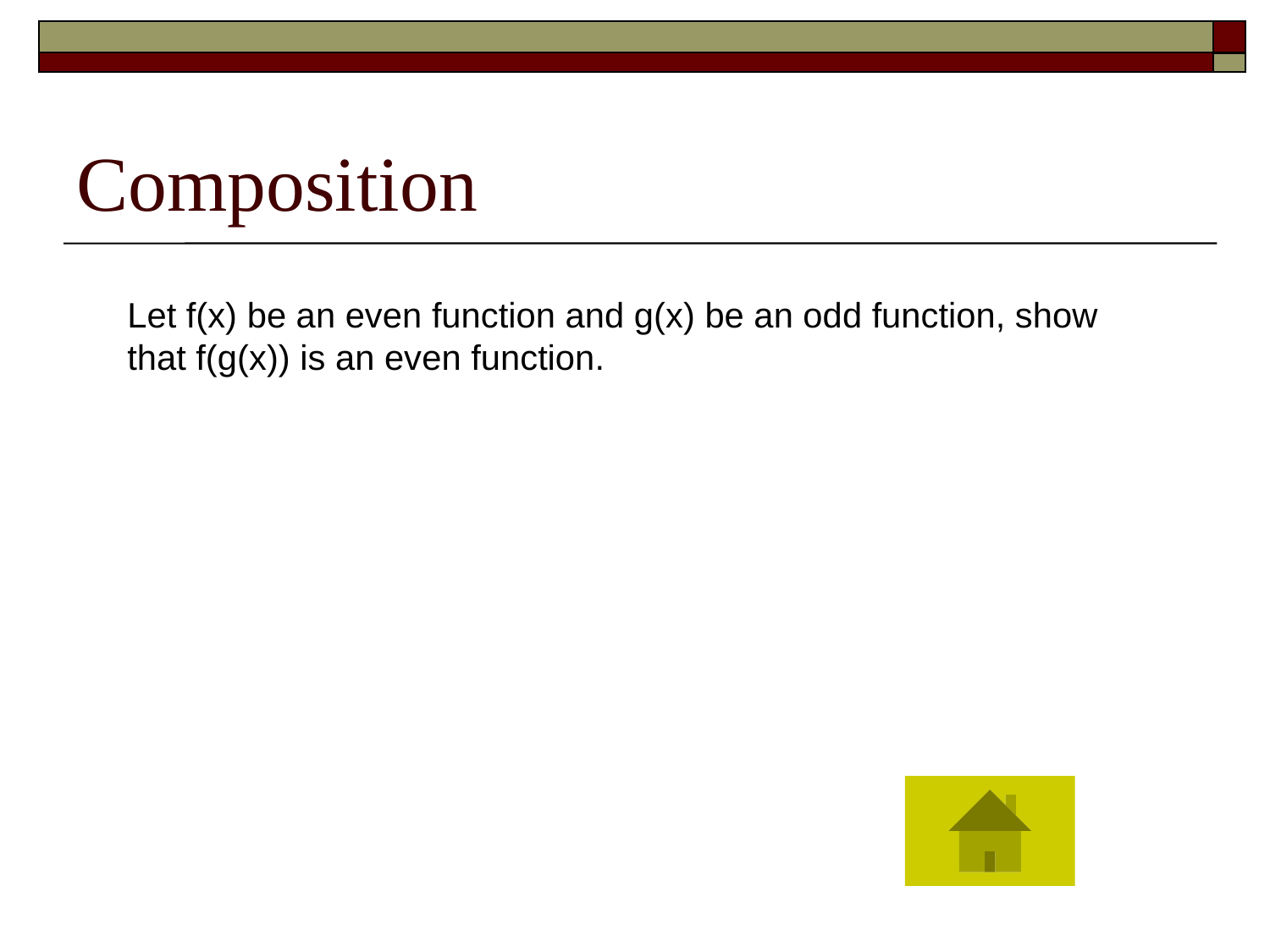

# Composition
Let f(x) be an even function and g(x) be an odd function, show that f(g(x)) is an even function.